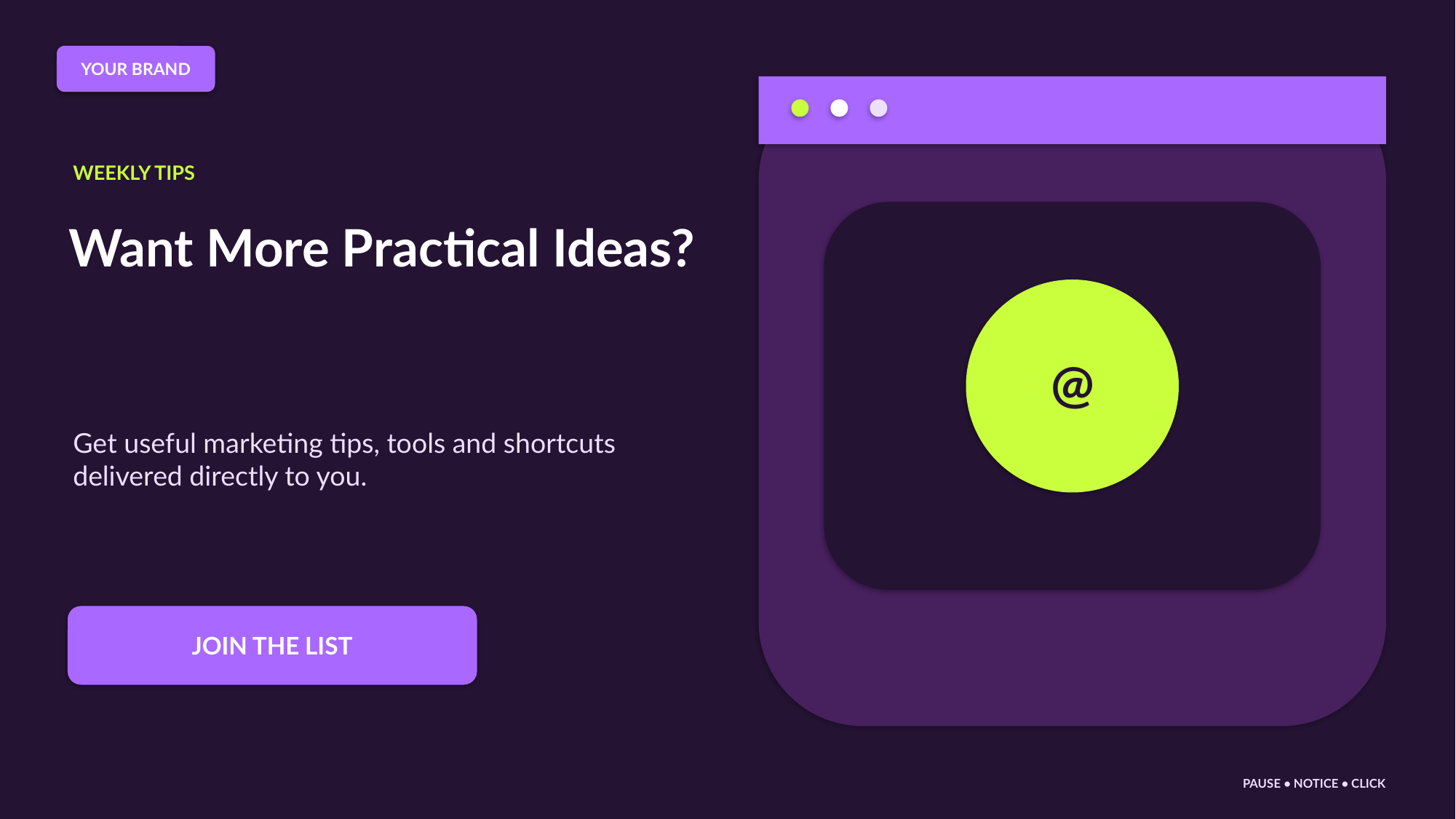

YOUR BRAND

WEEKLY TIPS

Want More Practical Ideas?

@
Get useful marketing tips, tools and shortcuts delivered directly to you.

JOIN THE LIST
PAUSE • NOTICE • CLICK